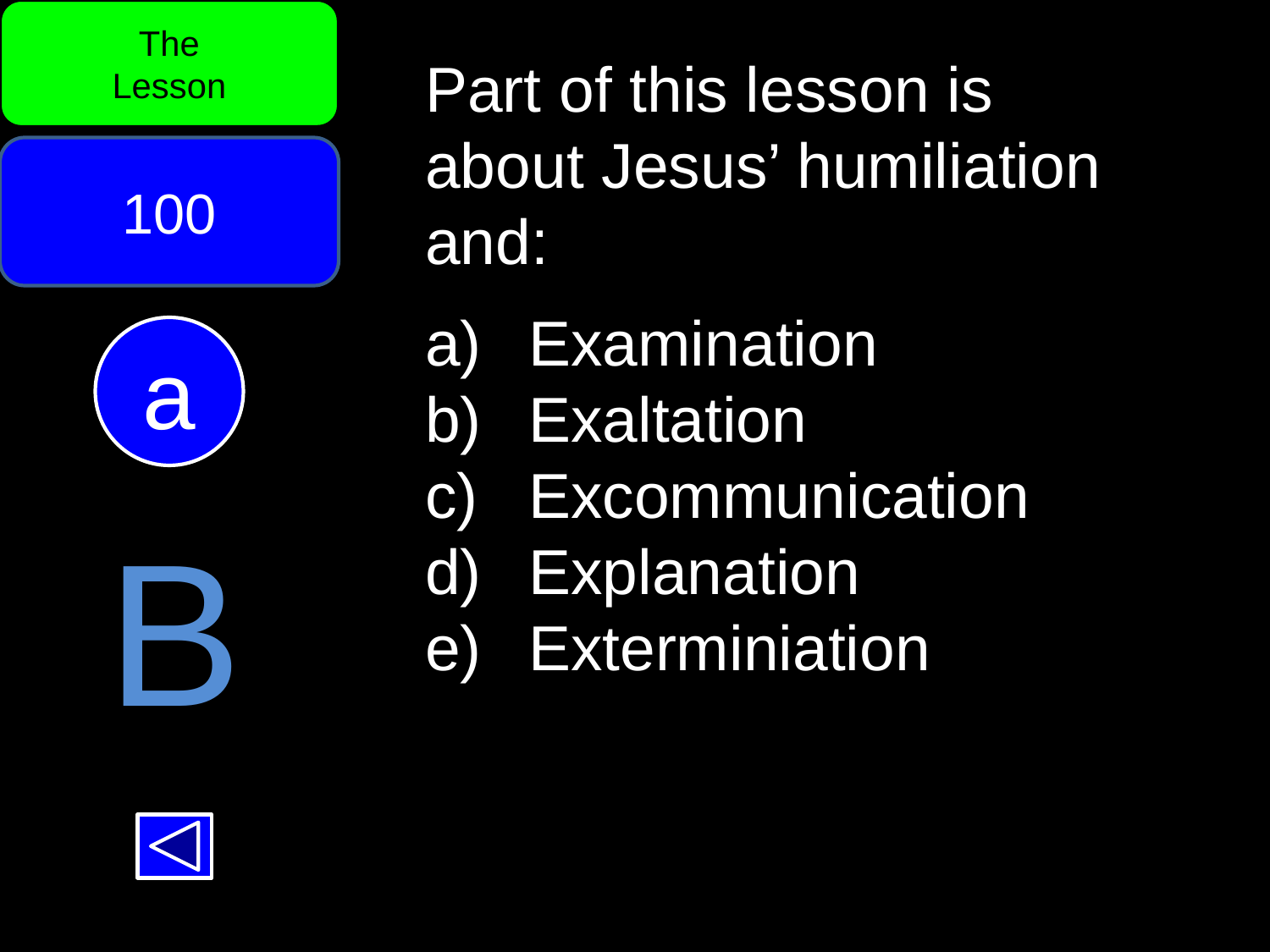

The
Lesson
Part of this lesson is
about Jesus’ humiliation and:

Examination
Exaltation
Excommunication
Explanation
Exterminiation
100
a
B